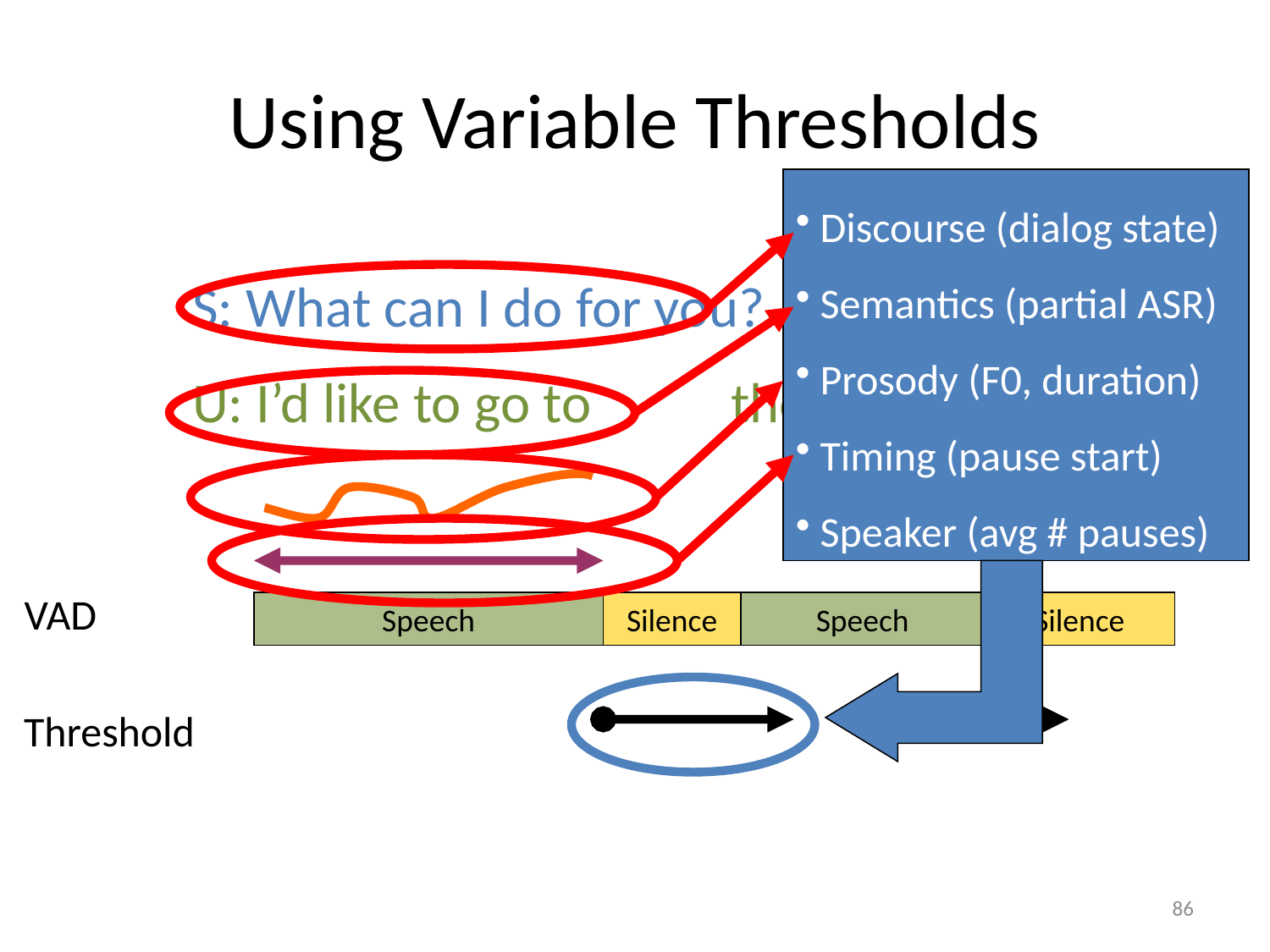

# Using Variable Thresholds
 Discourse (dialog state)
 Semantics (partial ASR)
 Prosody (F0, duration)
 Timing (pause start)
 Speaker (avg # pauses)

S: What can I do for you?
U: I’d like to go to           the airport.

VAD
Speech
Silence
Speech
Silence

Threshold

86